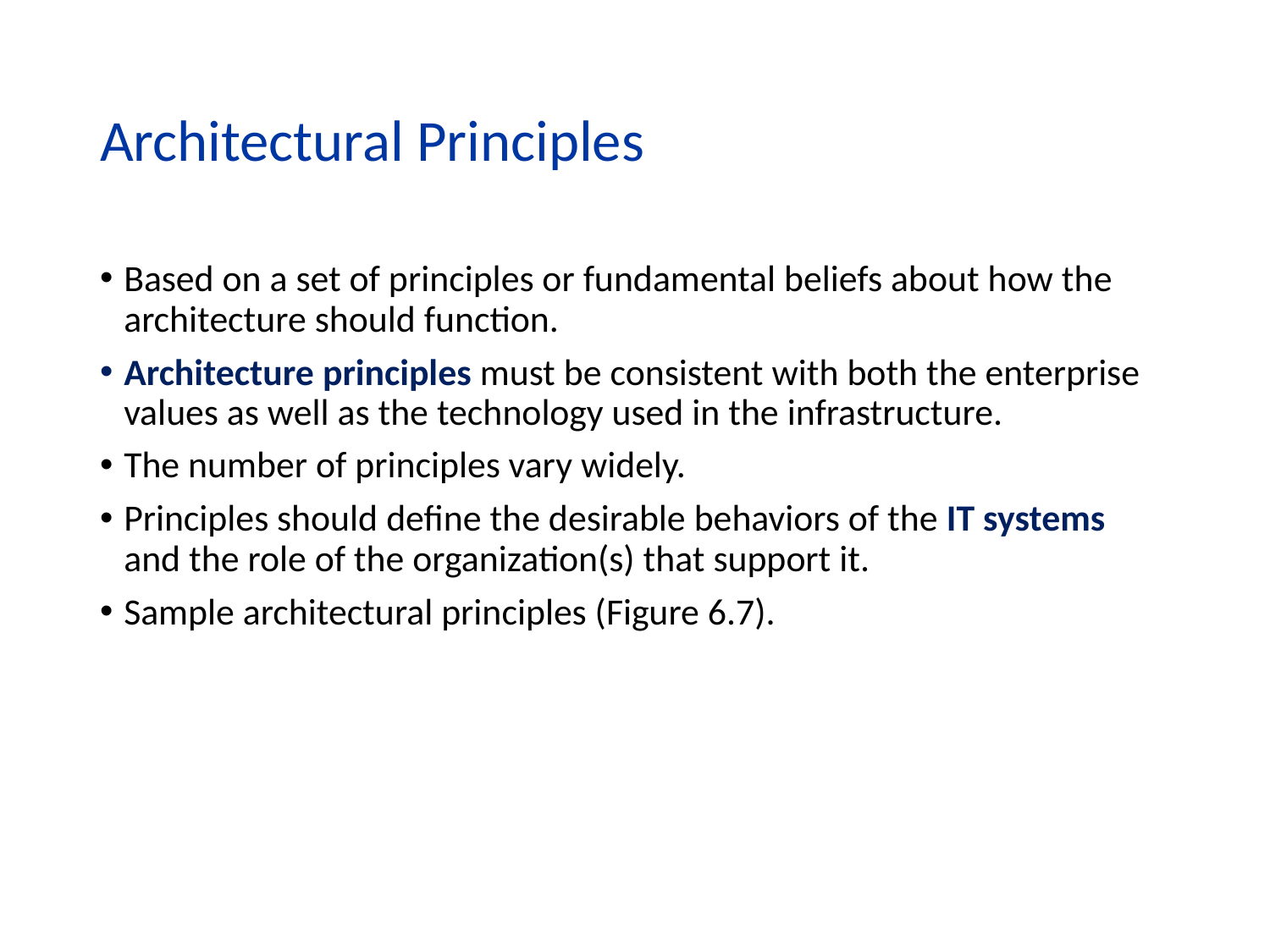

# Architectural Principles
Based on a set of principles or fundamental beliefs about how the architecture should function.
Architecture principles must be consistent with both the enterprise values as well as the technology used in the infrastructure.
The number of principles vary widely.
Principles should define the desirable behaviors of the IT systems and the role of the organization(s) that support it.
Sample architectural principles (Figure 6.7).